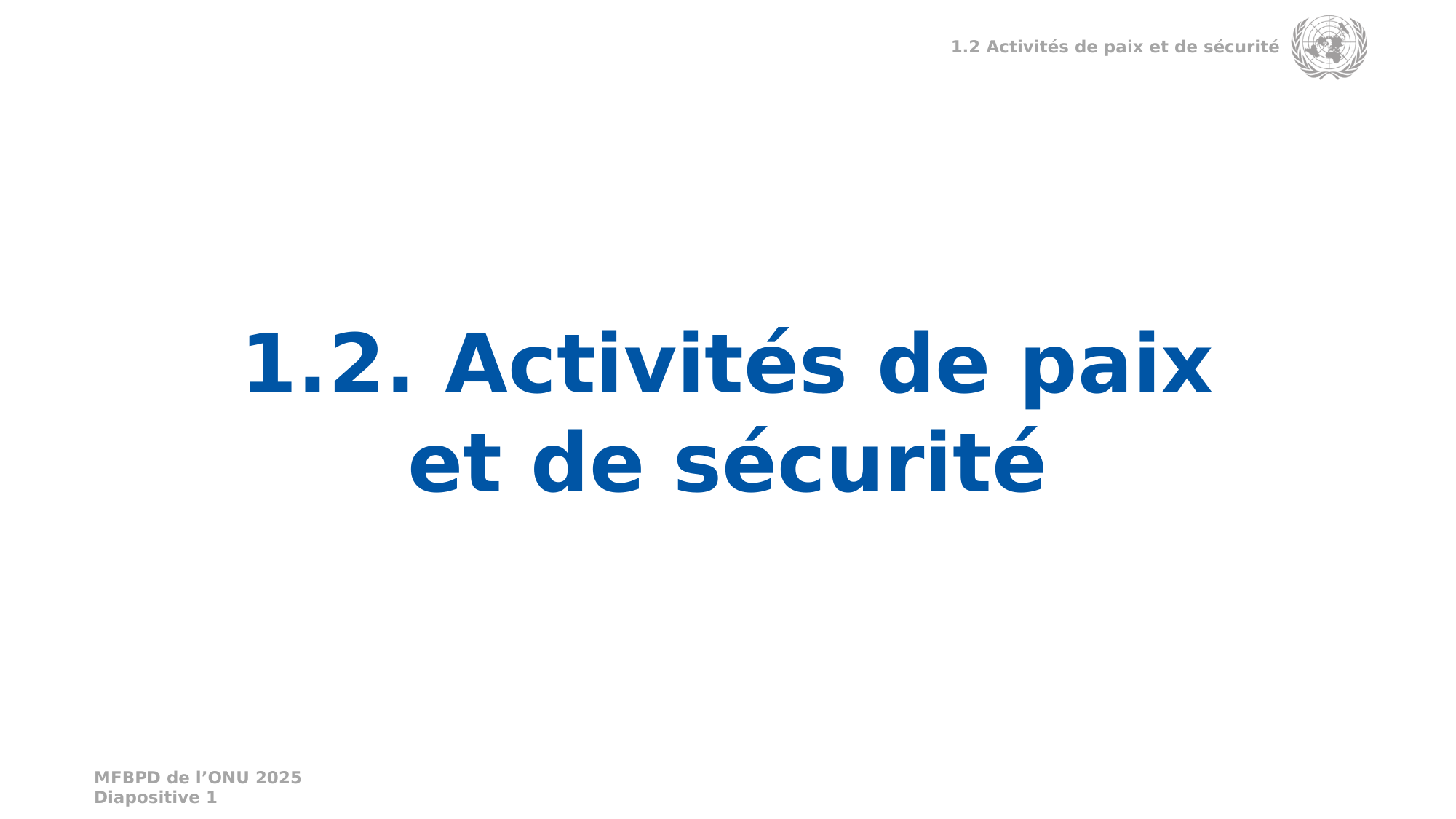

1.2. Activités de paix et de sécurité